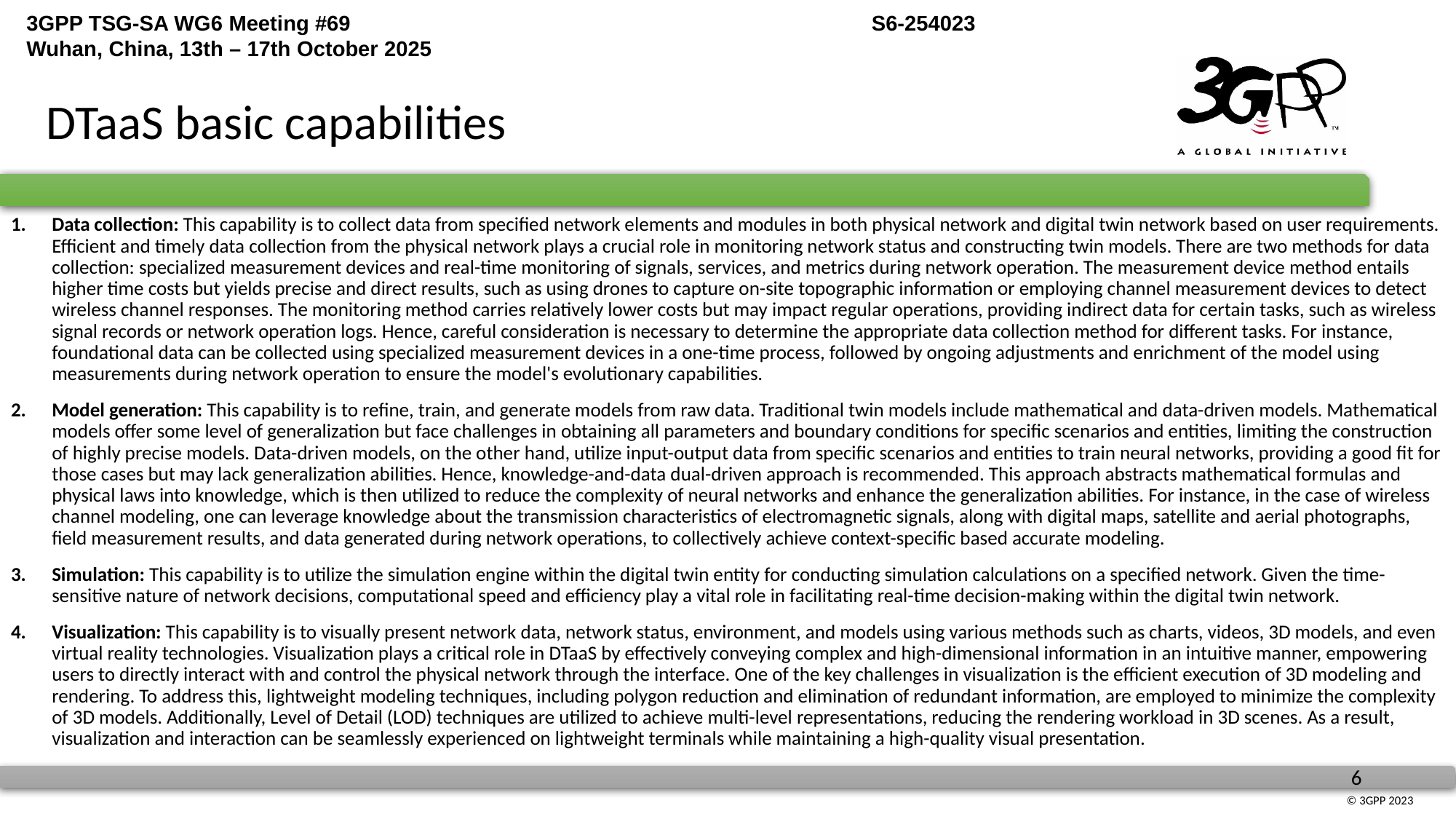

# DTaaS basic capabilities
Data collection: This capability is to collect data from specified network elements and modules in both physical network and digital twin network based on user requirements. Efficient and timely data collection from the physical network plays a crucial role in monitoring network status and constructing twin models. There are two methods for data collection: specialized measurement devices and real-time monitoring of signals, services, and metrics during network operation. The measurement device method entails higher time costs but yields precise and direct results, such as using drones to capture on-site topographic information or employing channel measurement devices to detect wireless channel responses. The monitoring method carries relatively lower costs but may impact regular operations, providing indirect data for certain tasks, such as wireless signal records or network operation logs. Hence, careful consideration is necessary to determine the appropriate data collection method for different tasks. For instance, foundational data can be collected using specialized measurement devices in a one-time process, followed by ongoing adjustments and enrichment of the model using measurements during network operation to ensure the model's evolutionary capabilities.
Model generation: This capability is to refine, train, and generate models from raw data. Traditional twin models include mathematical and data-driven models. Mathematical models offer some level of generalization but face challenges in obtaining all parameters and boundary conditions for specific scenarios and entities, limiting the construction of highly precise models. Data-driven models, on the other hand, utilize input-output data from specific scenarios and entities to train neural networks, providing a good fit for those cases but may lack generalization abilities. Hence, knowledge-and-data dual-driven approach is recommended. This approach abstracts mathematical formulas and physical laws into knowledge, which is then utilized to reduce the complexity of neural networks and enhance the generalization abilities. For instance, in the case of wireless channel modeling, one can leverage knowledge about the transmission characteristics of electromagnetic signals, along with digital maps, satellite and aerial photographs, field measurement results, and data generated during network operations, to collectively achieve context-specific based accurate modeling.
Simulation: This capability is to utilize the simulation engine within the digital twin entity for conducting simulation calculations on a specified network. Given the time-sensitive nature of network decisions, computational speed and efficiency play a vital role in facilitating real-time decision-making within the digital twin network.
Visualization: This capability is to visually present network data, network status, environment, and models using various methods such as charts, videos, 3D models, and even virtual reality technologies. Visualization plays a critical role in DTaaS by effectively conveying complex and high-dimensional information in an intuitive manner, empowering users to directly interact with and control the physical network through the interface. One of the key challenges in visualization is the efficient execution of 3D modeling and rendering. To address this, lightweight modeling techniques, including polygon reduction and elimination of redundant information, are employed to minimize the complexity of 3D models. Additionally, Level of Detail (LOD) techniques are utilized to achieve multi-level representations, reducing the rendering workload in 3D scenes. As a result, visualization and interaction can be seamlessly experienced on lightweight terminals while maintaining a high-quality visual presentation.